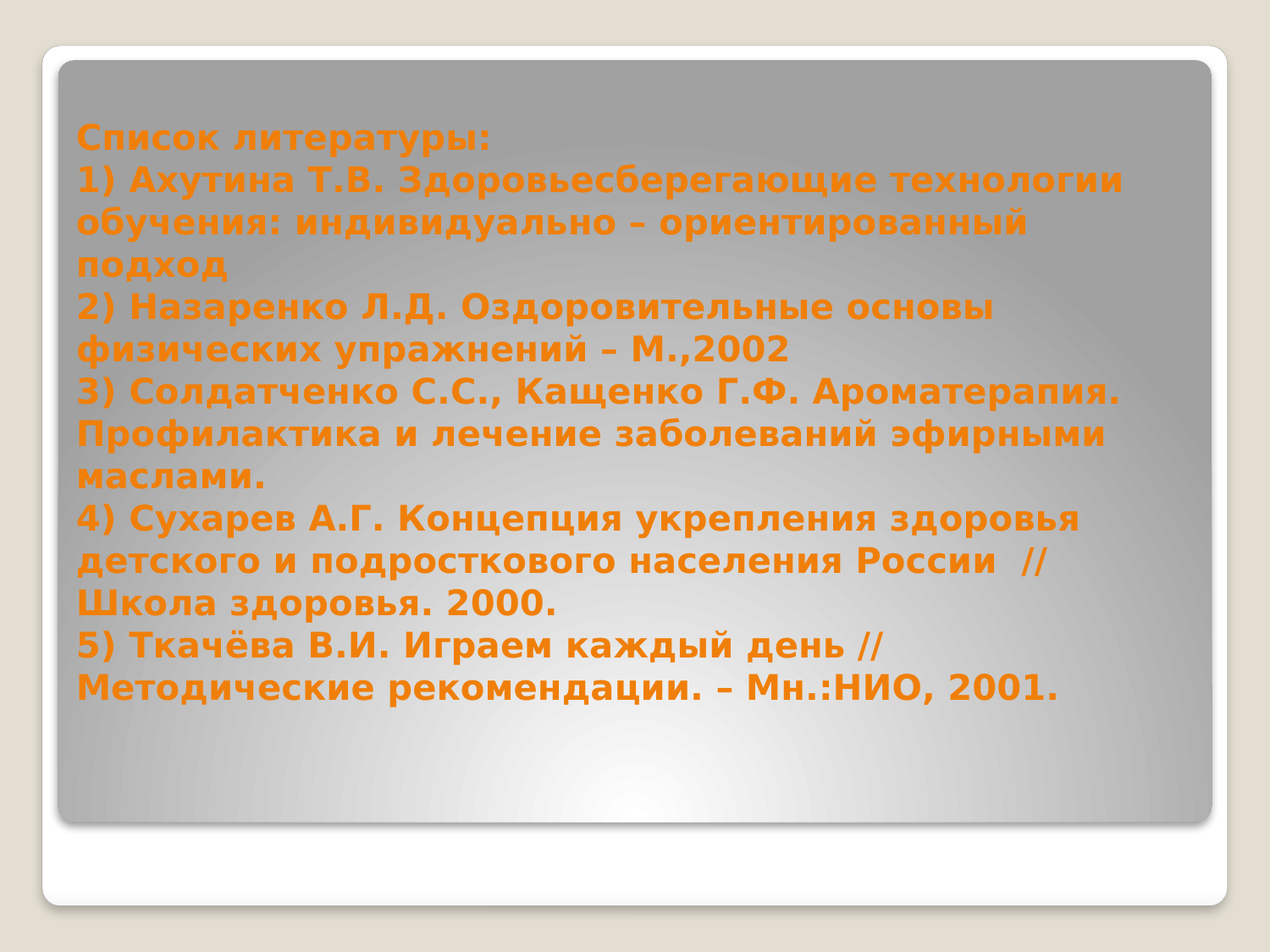

# Список литературы: 1) Ахутина Т.В. Здоровьесберегающие технологии обучения: индивидуально – ориентированный подход 2) Назаренко Л.Д. Оздоровительные основы физических упражнений – М.,2002 3) Солдатченко С.С., Кащенко Г.Ф. Ароматерапия. Профилактика и лечение заболеваний эфирными маслами. 4) Сухарев А.Г. Концепция укрепления здоровья детского и подросткового населения России  // Школа здоровья. 2000. 5) Ткачёва В.И. Играем каждый день // Методические рекомендации. – Мн.:НИО, 2001.